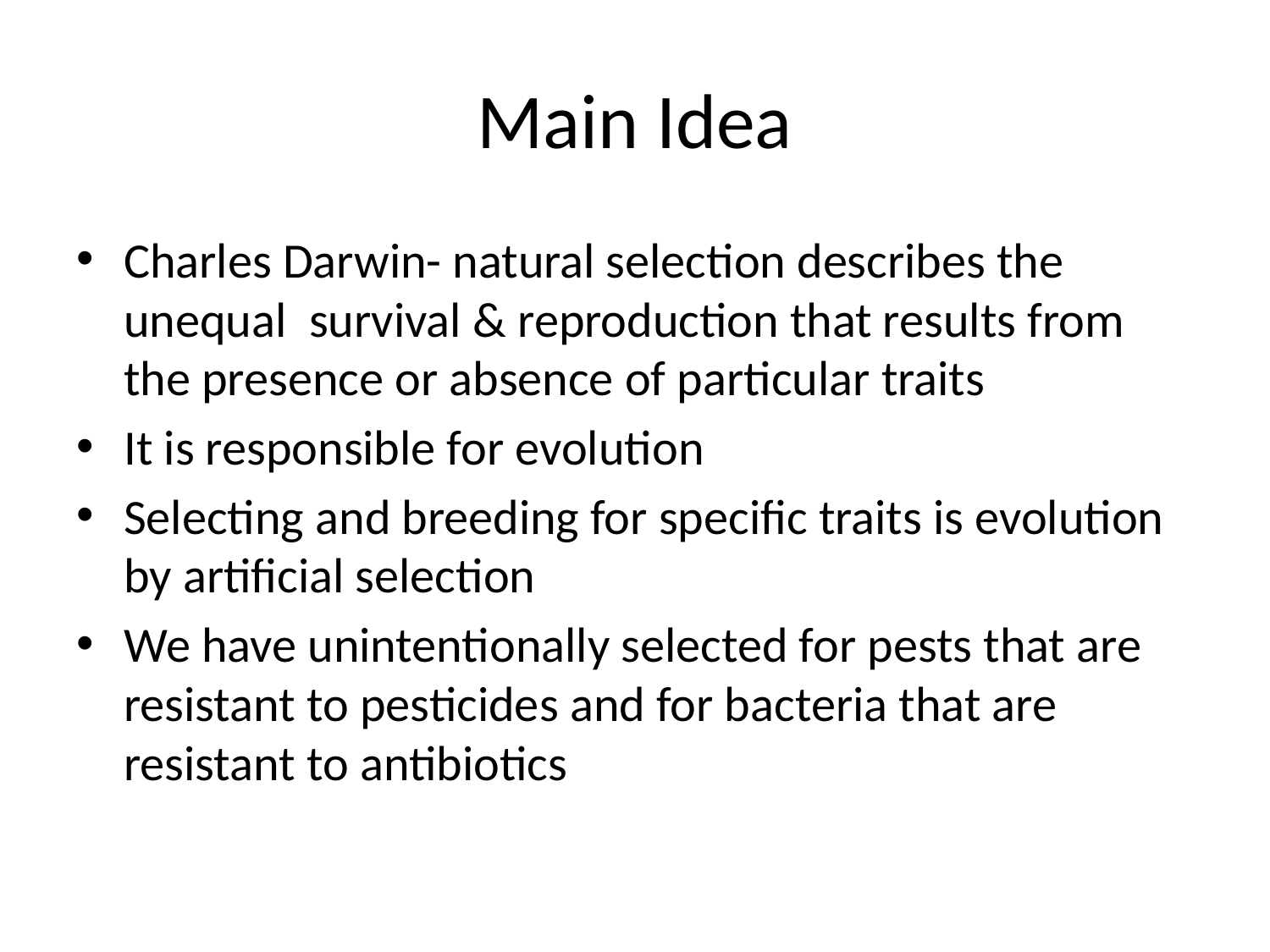

# Main Idea
Charles Darwin- natural selection describes the unequal  survival & reproduction that results from the presence or absence of particular traits
It is responsible for evolution
Selecting and breeding for specific traits is evolution by artificial selection
We have unintentionally selected for pests that are resistant to pesticides and for bacteria that are resistant to antibiotics